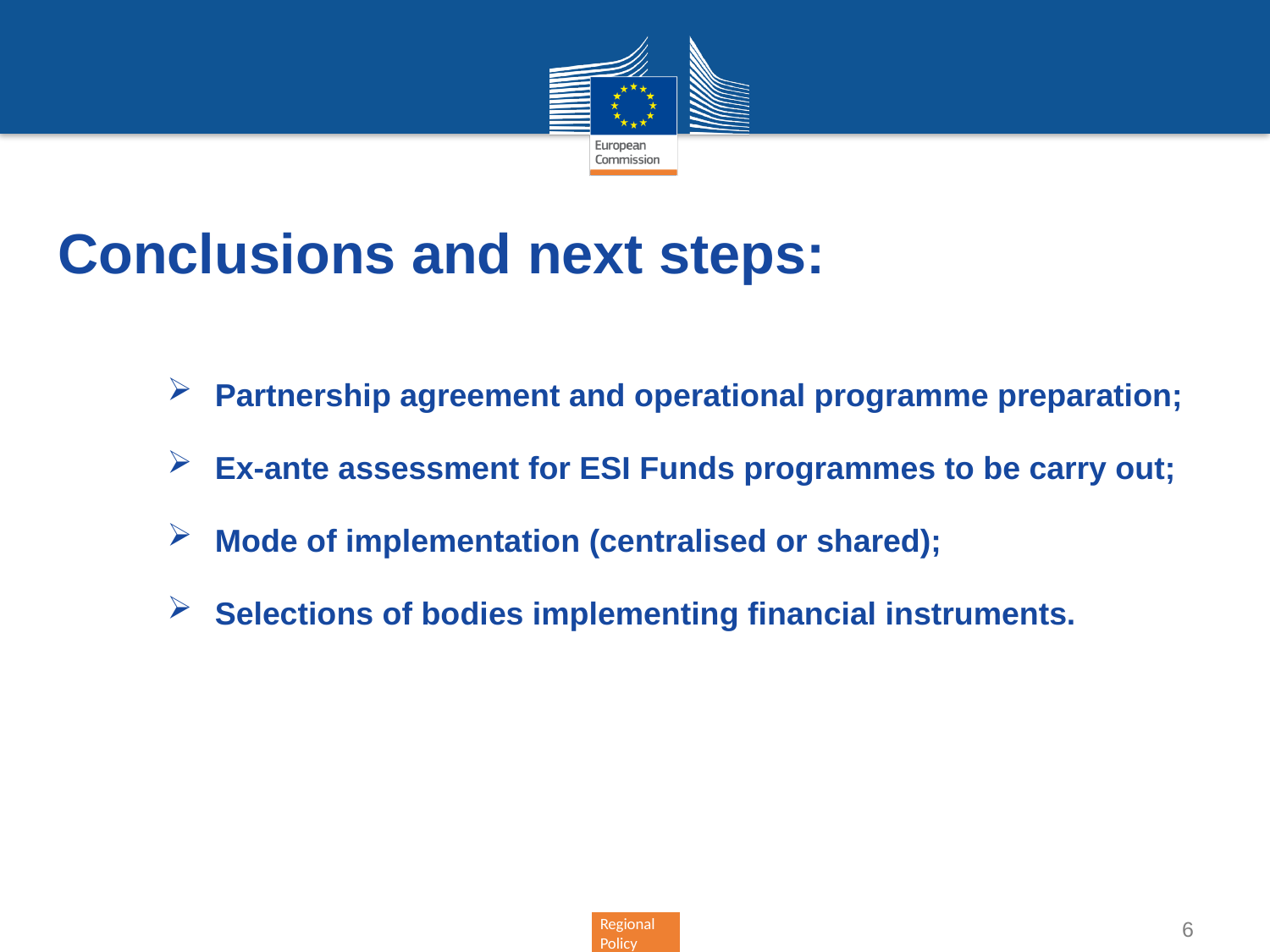

# Conclusions and next steps:
Partnership agreement and operational programme preparation;
Ex-ante assessment for ESI Funds programmes to be carry out;
Mode of implementation (centralised or shared);
Selections of bodies implementing financial instruments.

6